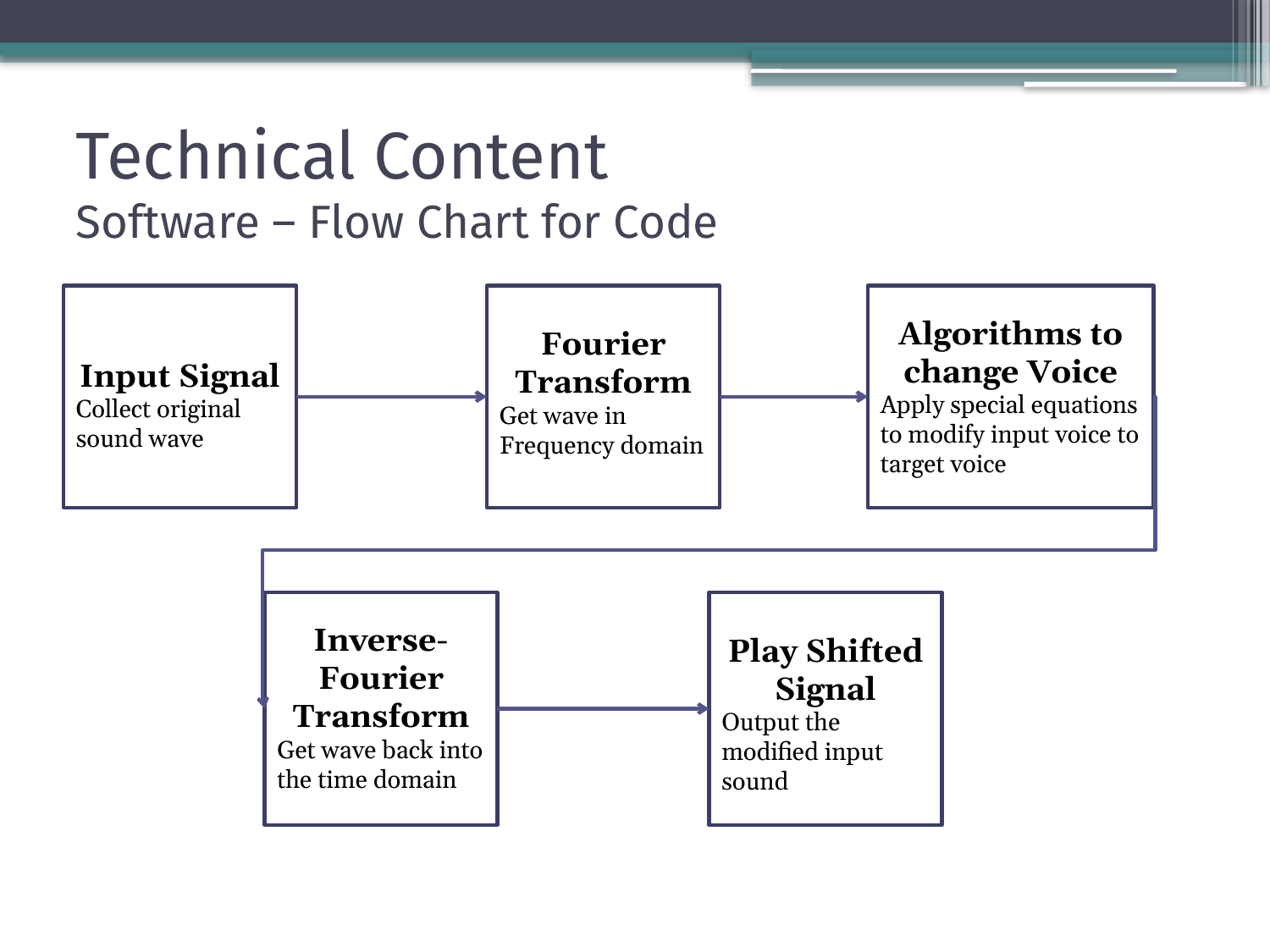

# Technical Content Software – Flow Chart for Code

Algorithms to change Voice
Apply special equations to modify input voice to target voice
Fourier Transform
Get wave in Frequency domain
Input Signal
Collect original sound wave

Inverse-Fourier Transform
Get wave back into the time domain
Play Shifted Signal
Output the modified input sound